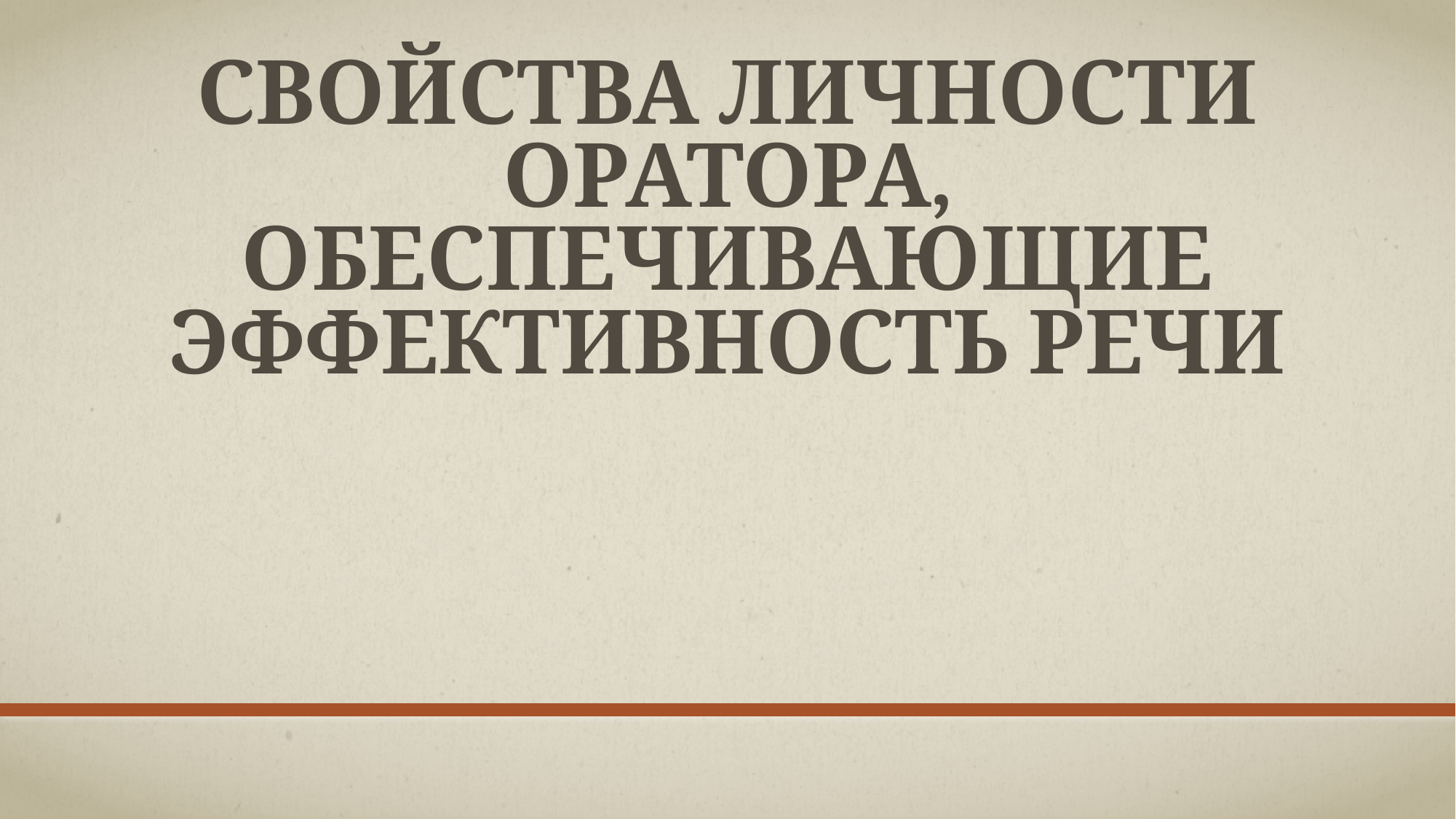

# Свойства личности оратора, обеспечивающие эффективность речи